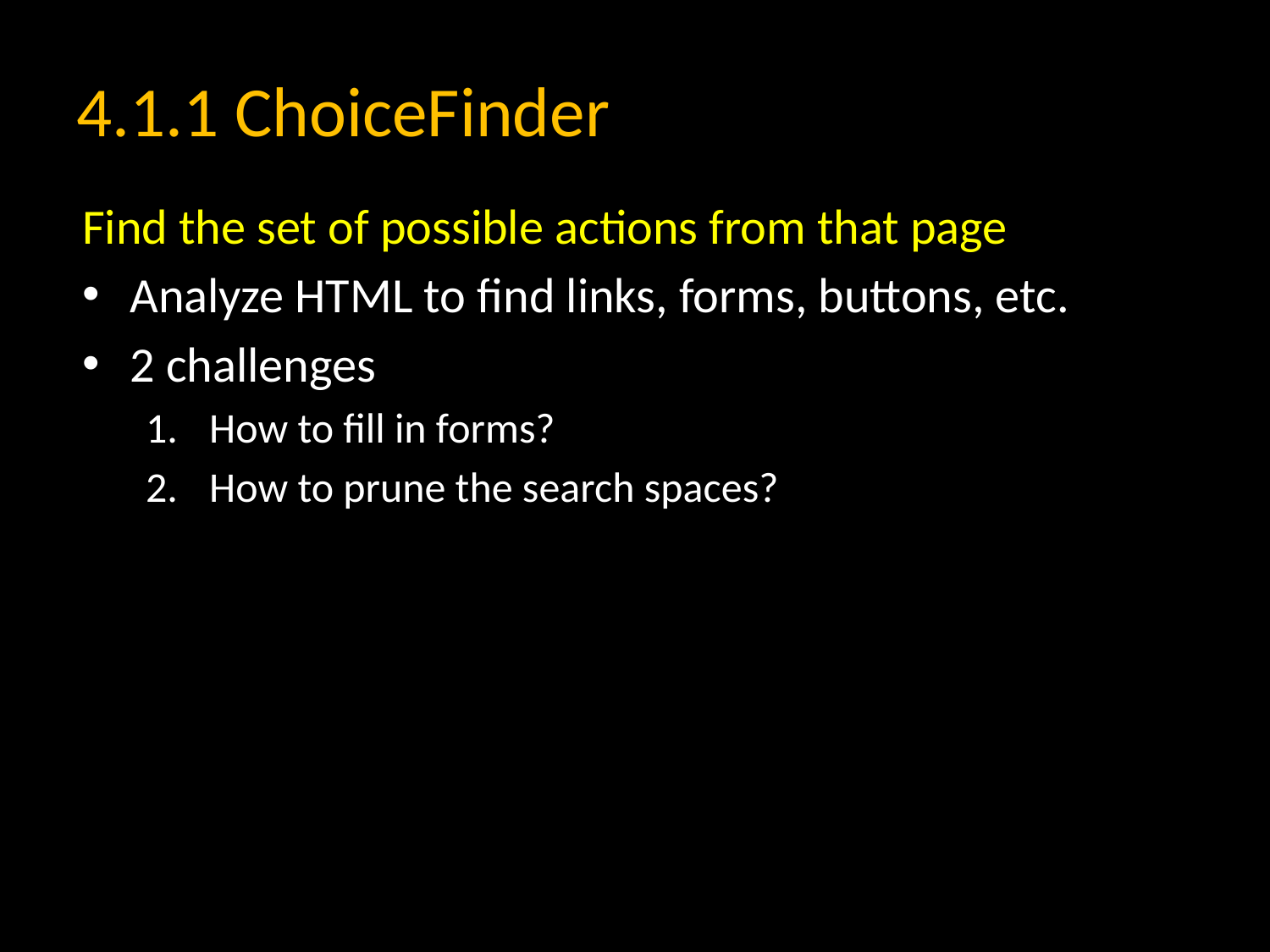

# 4.1.1 ChoiceFinder
Find the set of possible actions from that page
Analyze HTML to find links, forms, buttons, etc.
2 challenges
How to fill in forms?
How to prune the search spaces?